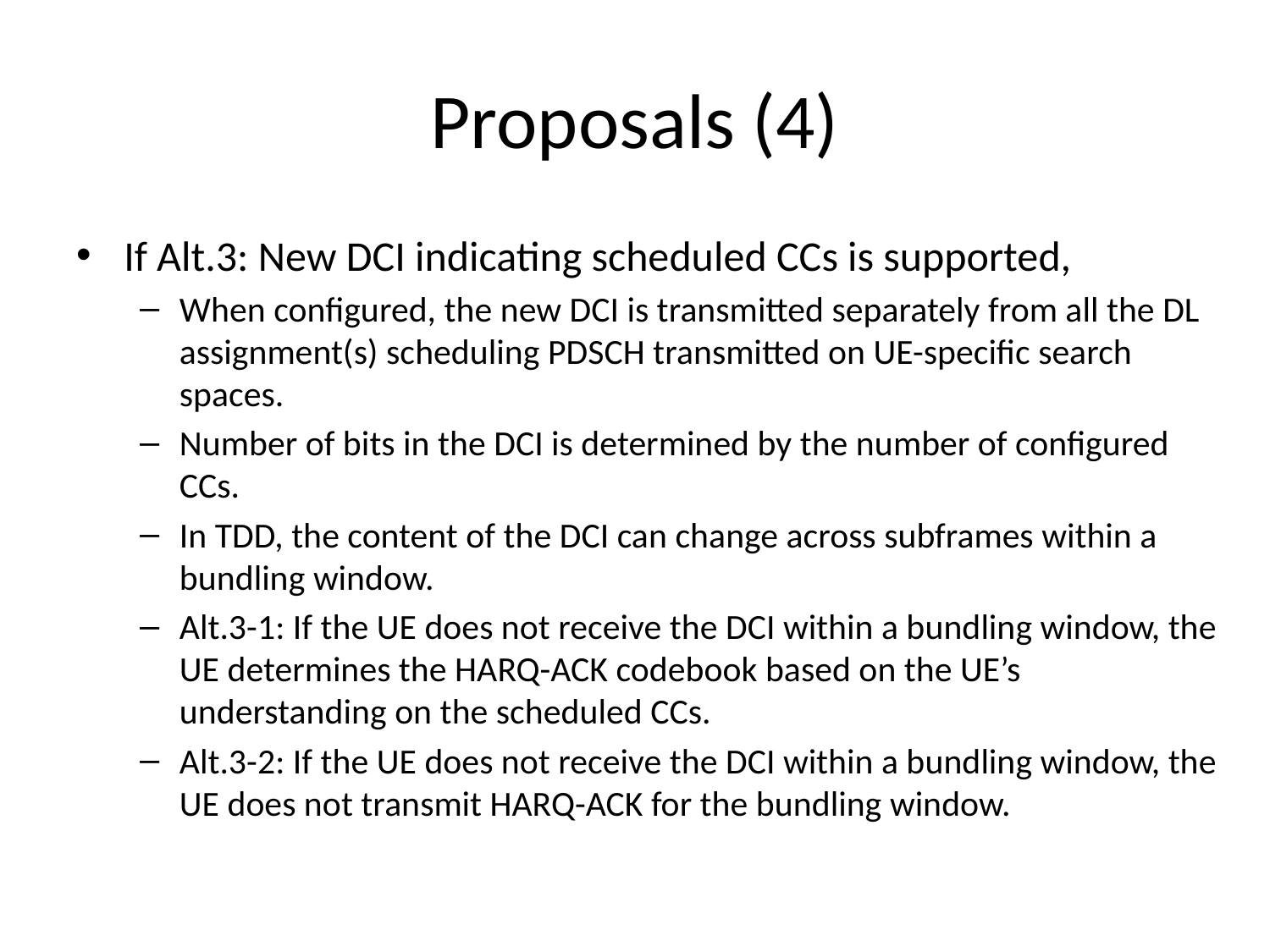

# Proposals (4)
If Alt.3: New DCI indicating scheduled CCs is supported,
When configured, the new DCI is transmitted separately from all the DL assignment(s) scheduling PDSCH transmitted on UE-specific search spaces.
Number of bits in the DCI is determined by the number of configured CCs.
In TDD, the content of the DCI can change across subframes within a bundling window.
Alt.3-1: If the UE does not receive the DCI within a bundling window, the UE determines the HARQ-ACK codebook based on the UE’s understanding on the scheduled CCs.
Alt.3-2: If the UE does not receive the DCI within a bundling window, the UE does not transmit HARQ-ACK for the bundling window.